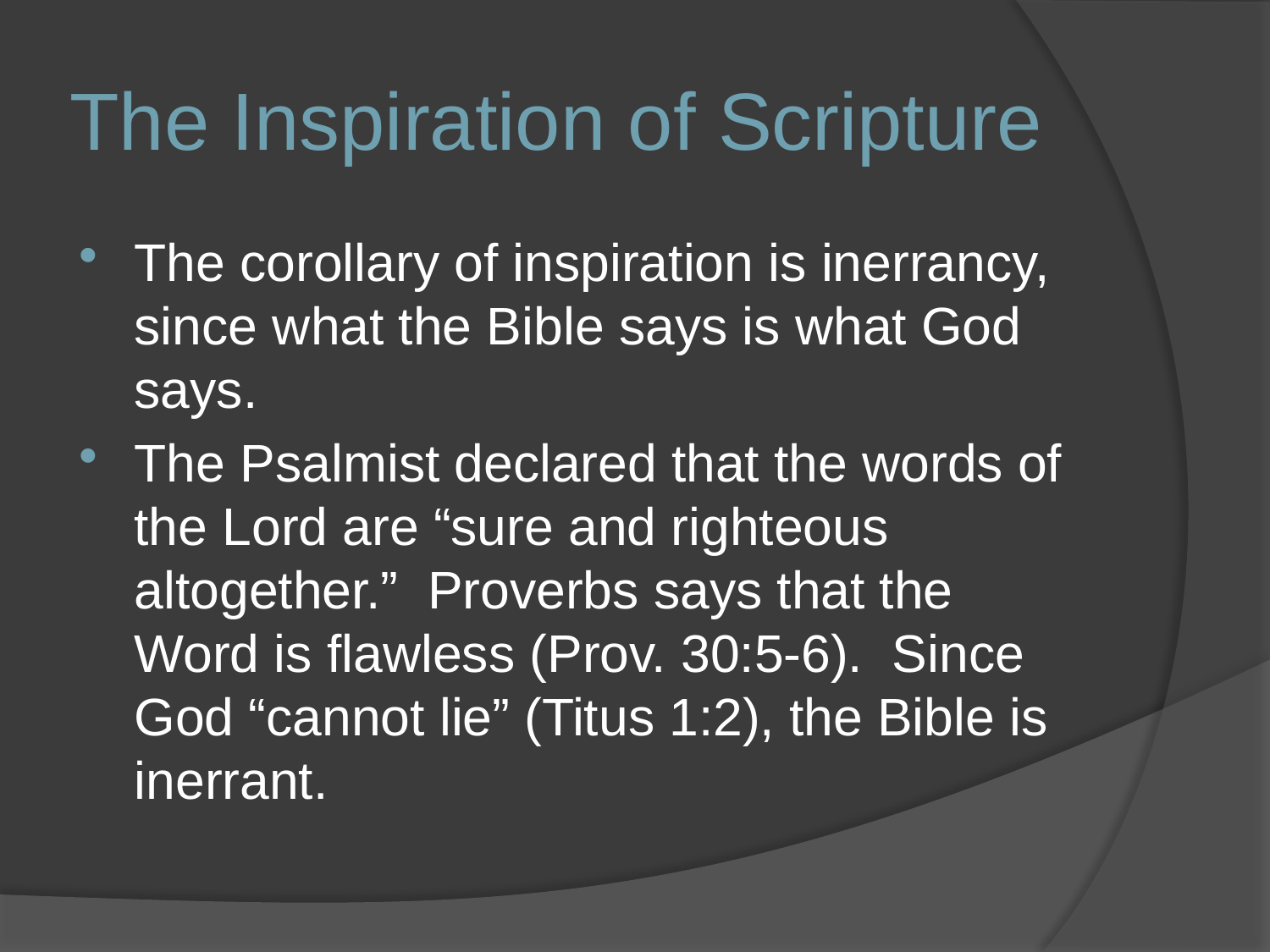

# The Inspiration of Scripture
The corollary of inspiration is inerrancy, since what the Bible says is what God says.
The Psalmist declared that the words of the Lord are “sure and righteous altogether.”  Proverbs says that the Word is flawless (Prov. 30:5-6).  Since God “cannot lie” (Titus 1:2), the Bible is inerrant.